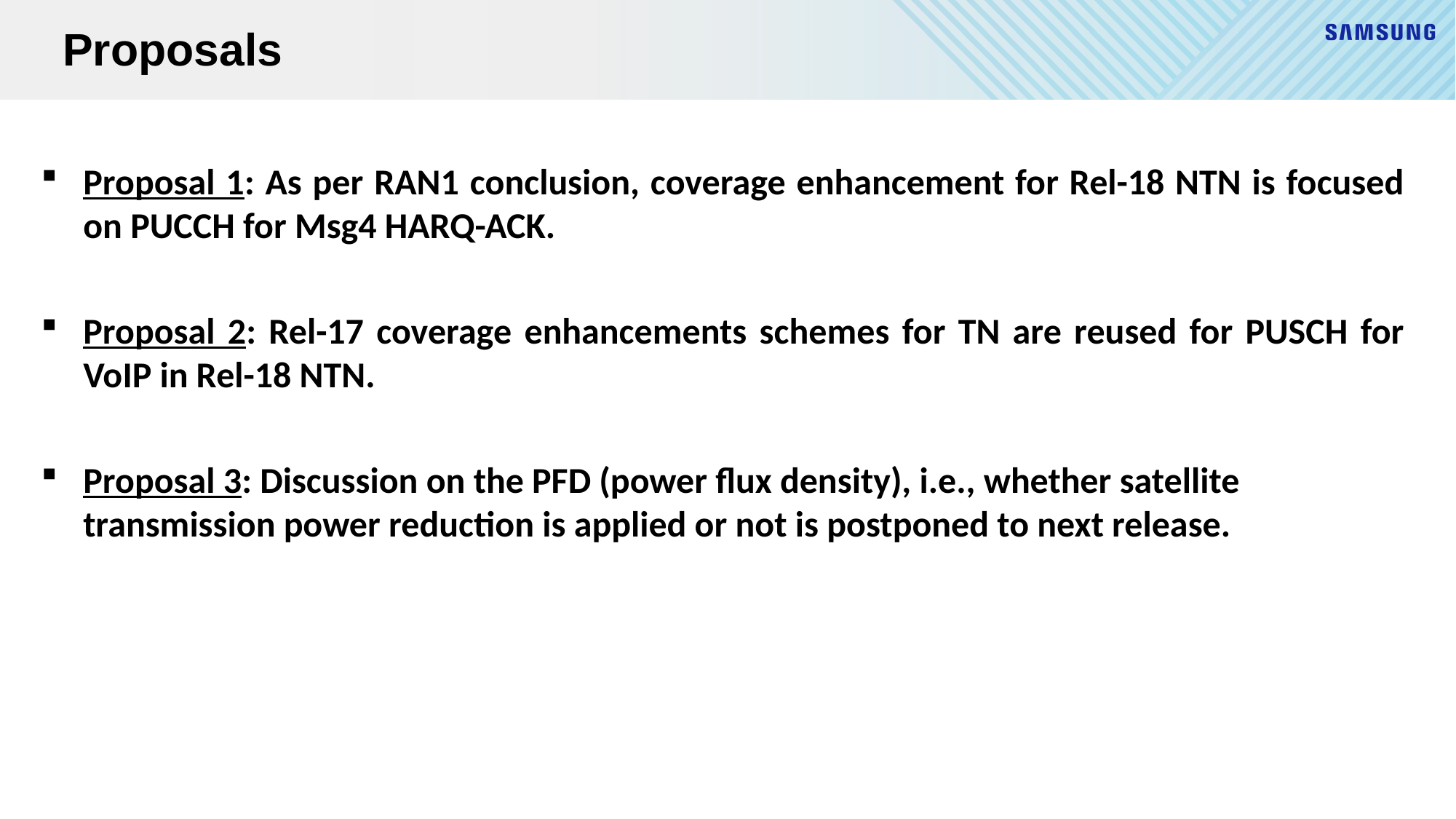

# Proposals
Proposal 1: As per RAN1 conclusion, coverage enhancement for Rel-18 NTN is focused on PUCCH for Msg4 HARQ-ACK.

Proposal 2: Rel-17 coverage enhancements schemes for TN are reused for PUSCH for VoIP in Rel-18 NTN.

Proposal 3: Discussion on the PFD (power flux density), i.e., whether satellite transmission power reduction is applied or not is postponed to next release.